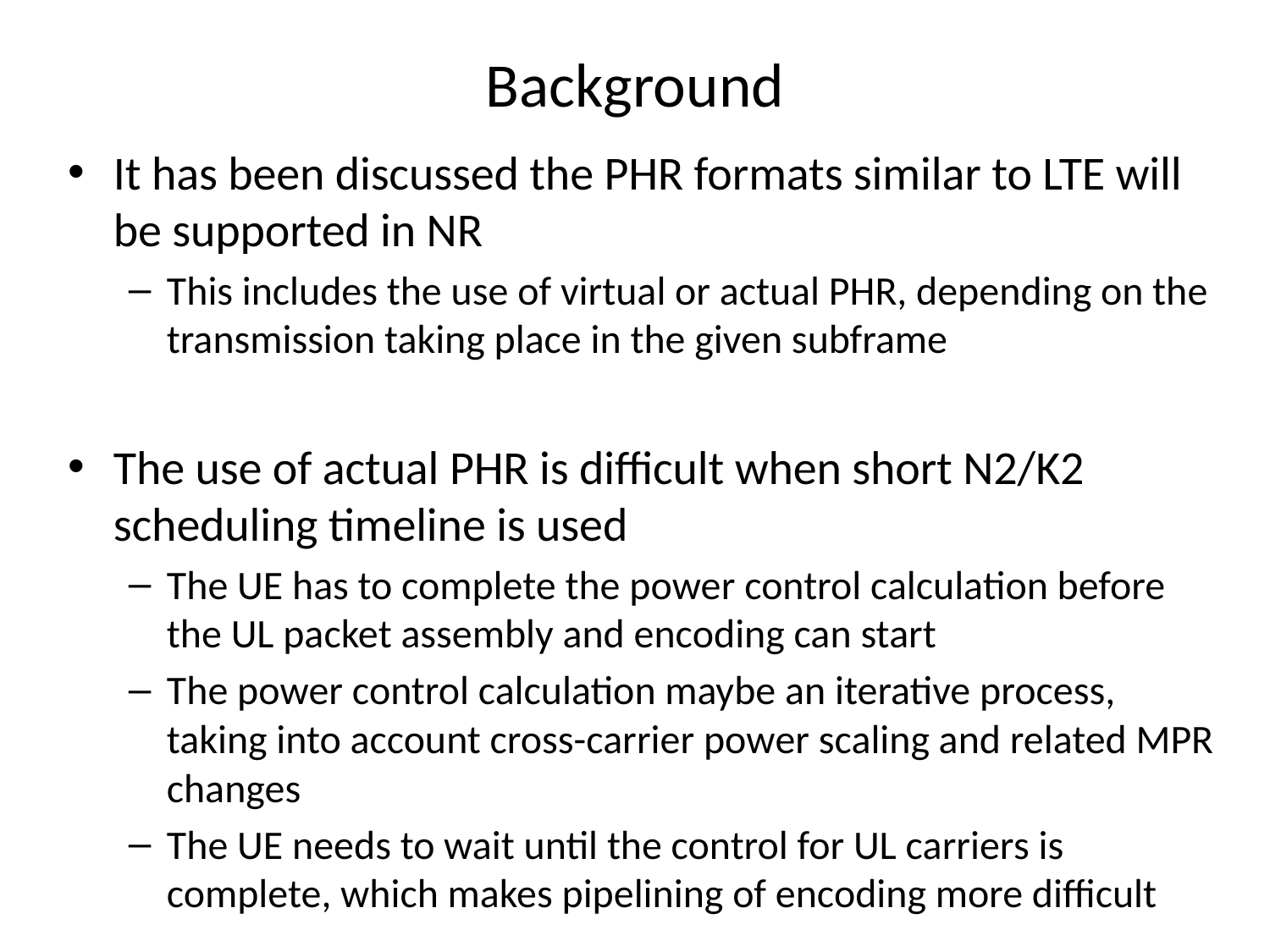

# Background
It has been discussed the PHR formats similar to LTE will be supported in NR
This includes the use of virtual or actual PHR, depending on the transmission taking place in the given subframe

The use of actual PHR is difficult when short N2/K2 scheduling timeline is used
The UE has to complete the power control calculation before the UL packet assembly and encoding can start
The power control calculation maybe an iterative process, taking into account cross-carrier power scaling and related MPR changes
The UE needs to wait until the control for UL carriers is complete, which makes pipelining of encoding more difficult